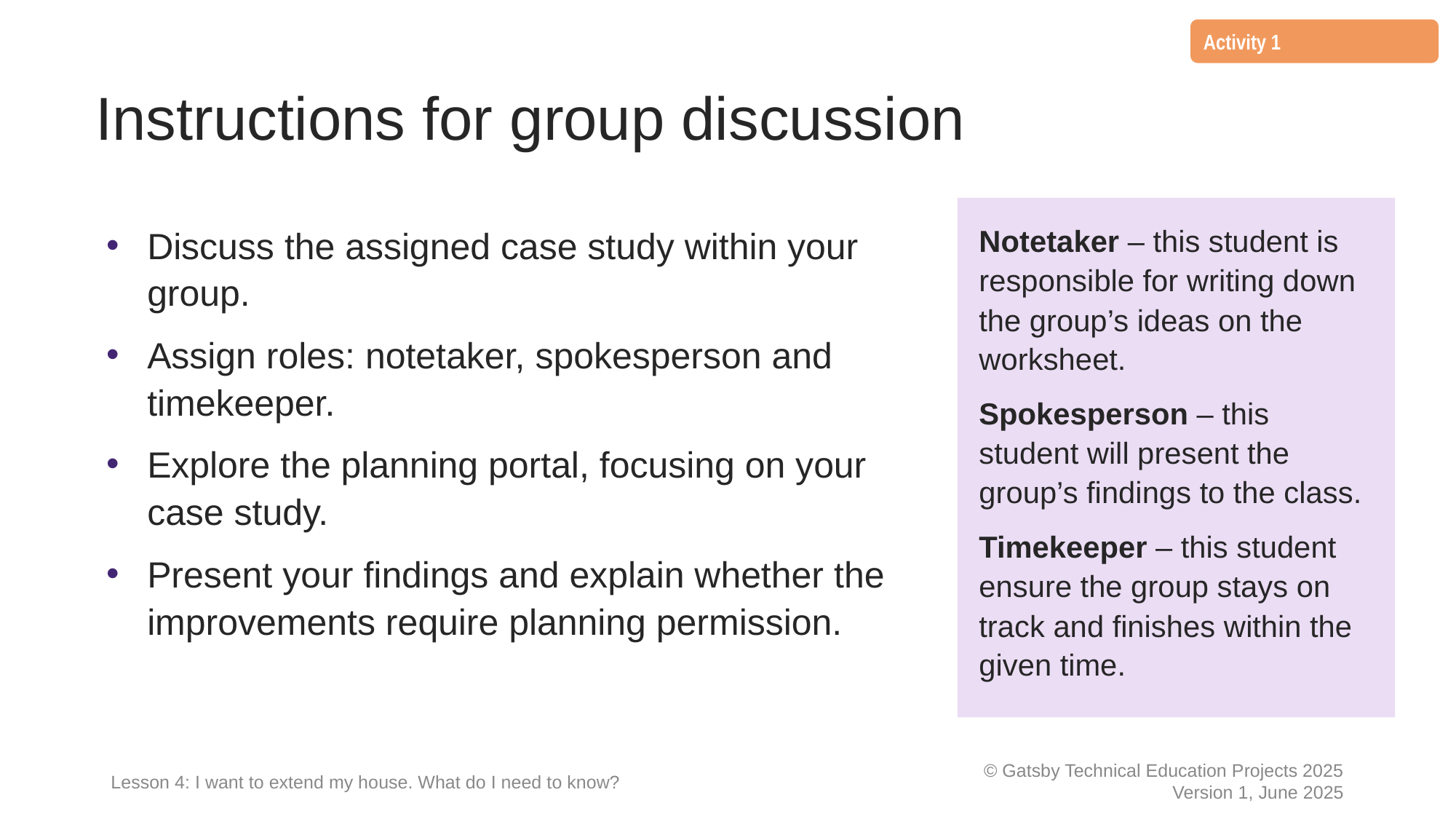

Activity 1
# Instructions for group discussion
Discuss the assigned case study within your group.
Assign roles: notetaker, spokesperson and timekeeper.
Explore the planning portal, focusing on your case study.
Present your findings and explain whether the improvements require planning permission.

Notetaker – this student is responsible for writing down the group’s ideas on the worksheet.
Spokesperson – this student will present the group’s findings to the class.
Timekeeper – this student ensure the group stays on track and finishes within the given time.
Lesson 4: I want to extend my house. What do I need to know?